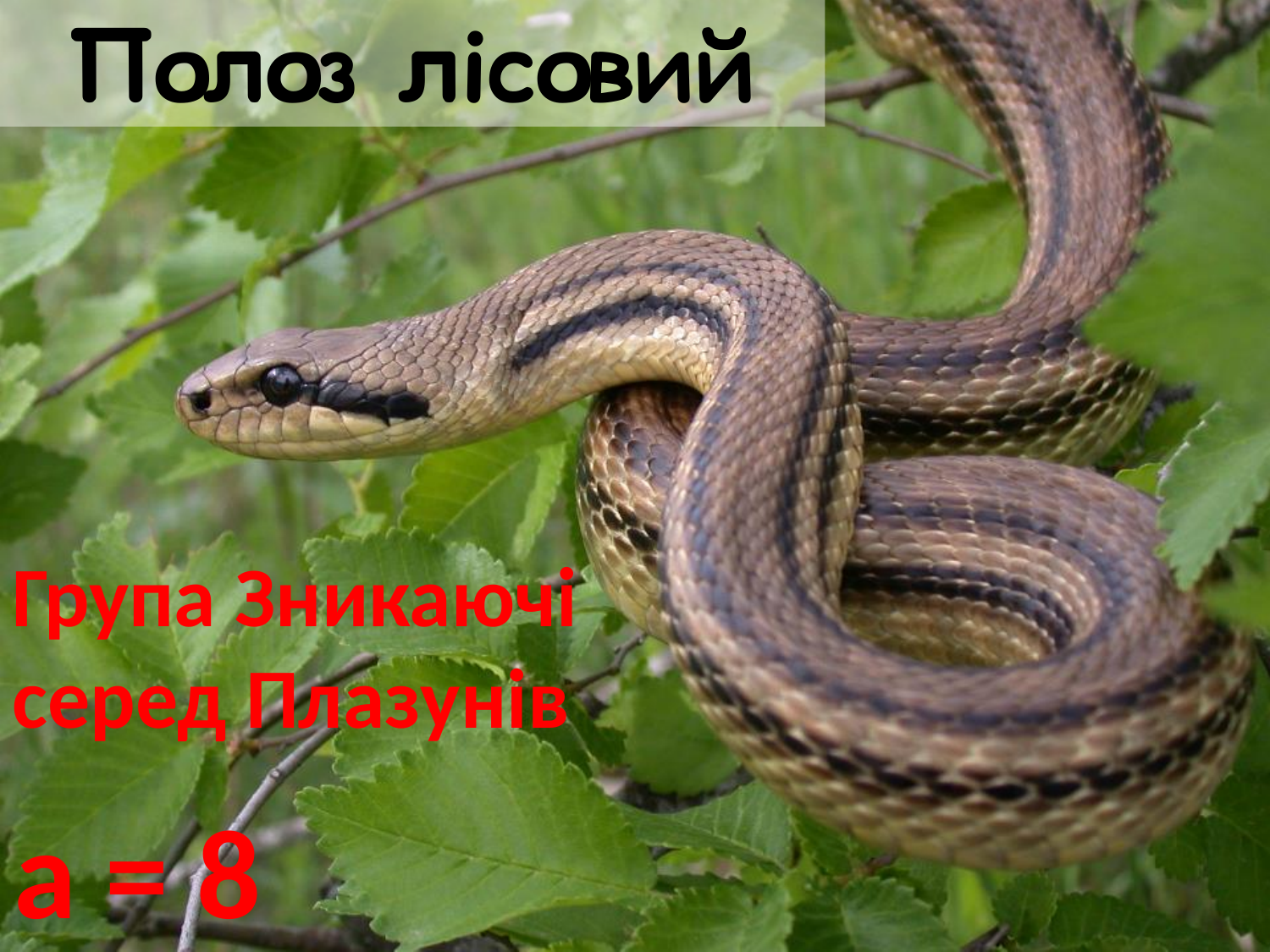

Полоз лісовий
Група Зникаючі серед Плазунів
а = 8